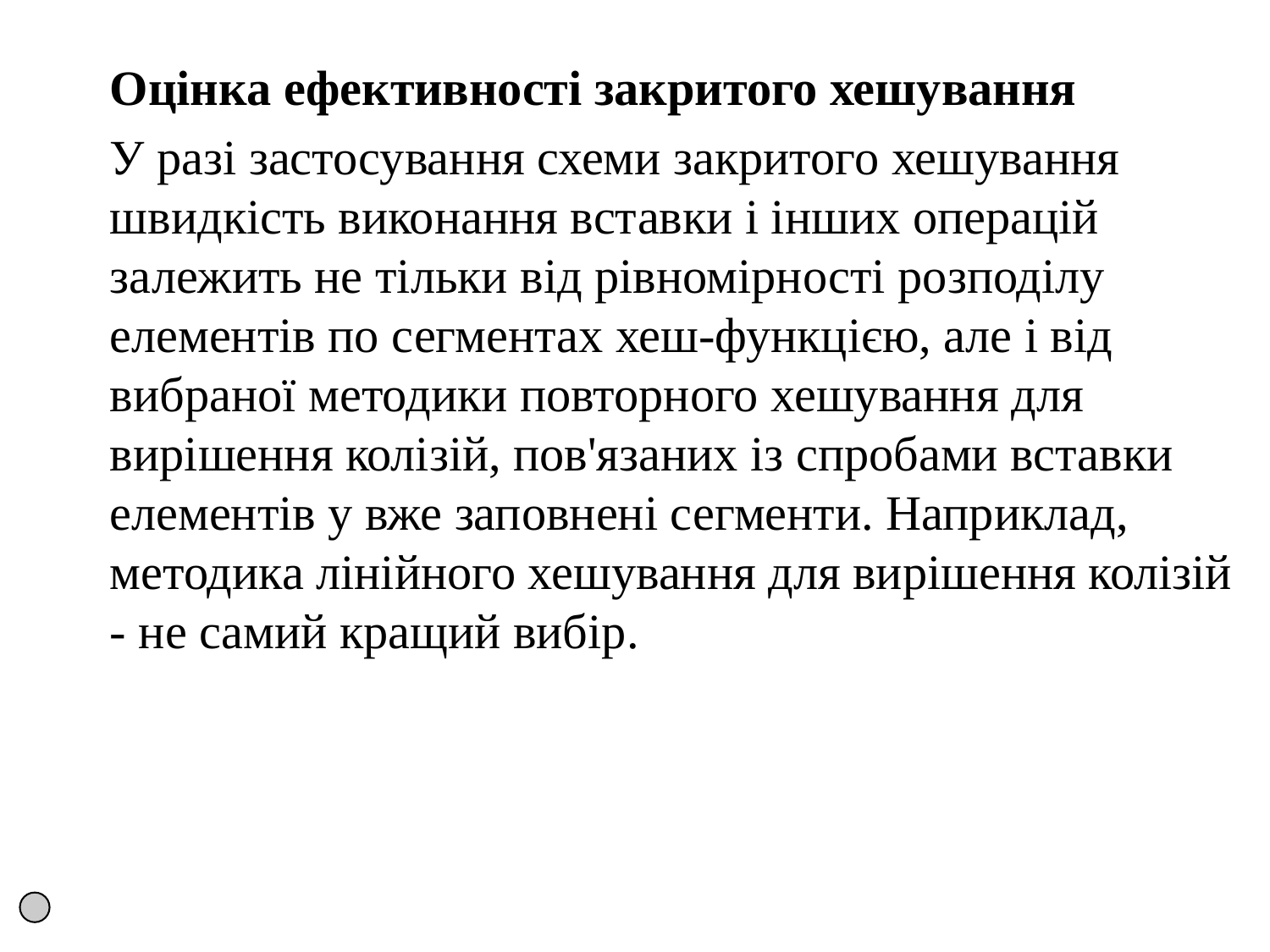

Оцінка ефективності закритого хешування
	У разі застосування схеми закритого хешування швидкість виконання вставки і інших операцій залежить не тільки від рівномірності розподілу елементів по сегментах хеш-функцією, але і від вибраної методики повторного хешування для вирішення колізій, пов'язаних із спробами вставки елементів у вже заповнені сегменти. Наприклад, методика лінійного хешування для вирішення колізій - не самий кращий вибір.